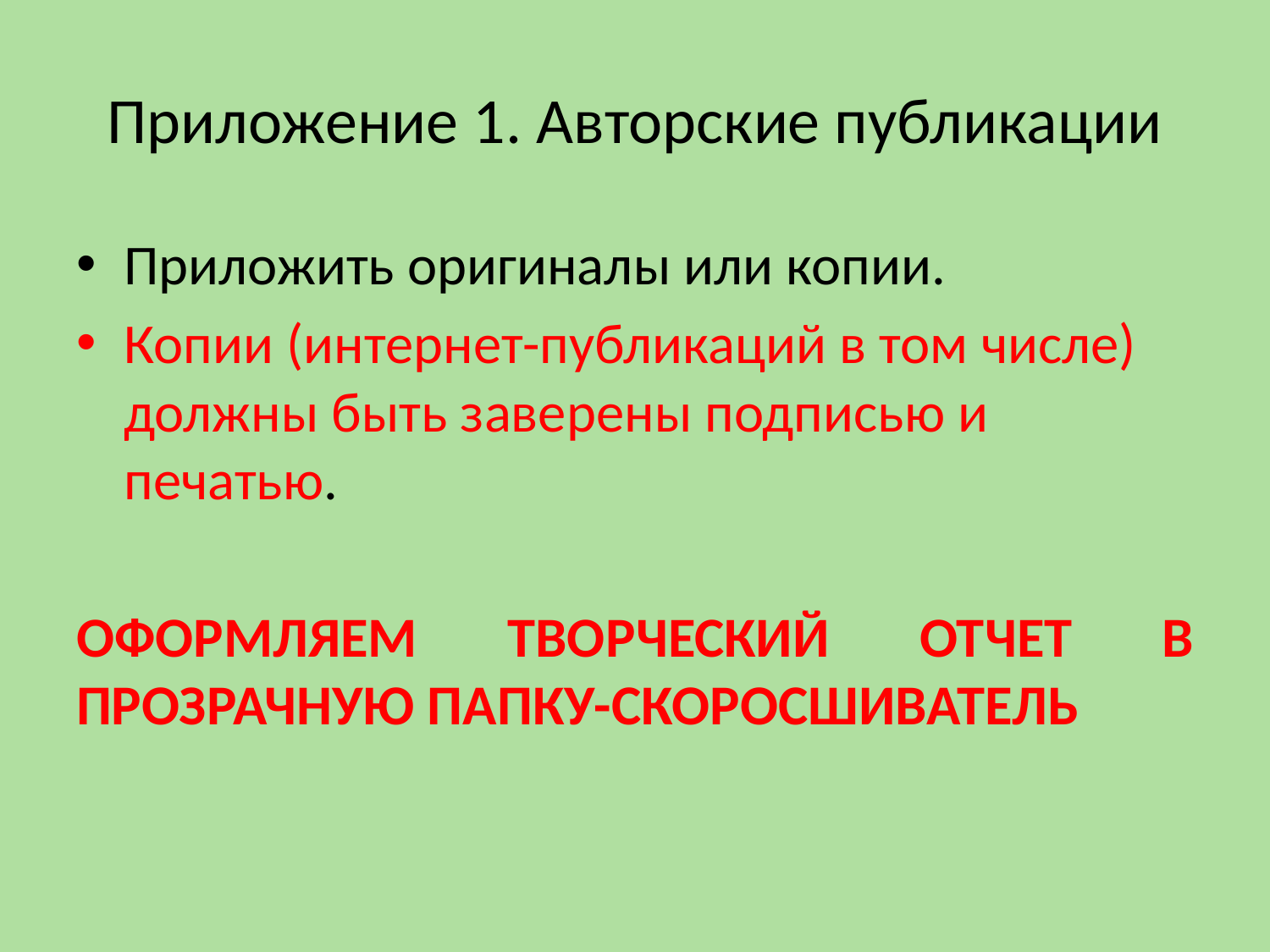

# Приложение 1. Авторские публикации
Приложить оригиналы или копии.
Копии (интернет-публикаций в том числе) должны быть заверены подписью и печатью.

ОФОРМЛЯЕМ ТВОРЧЕСКИЙ ОТЧЕТ В ПРОЗРАЧНУЮ ПАПКУ-СКОРОСШИВАТЕЛЬ